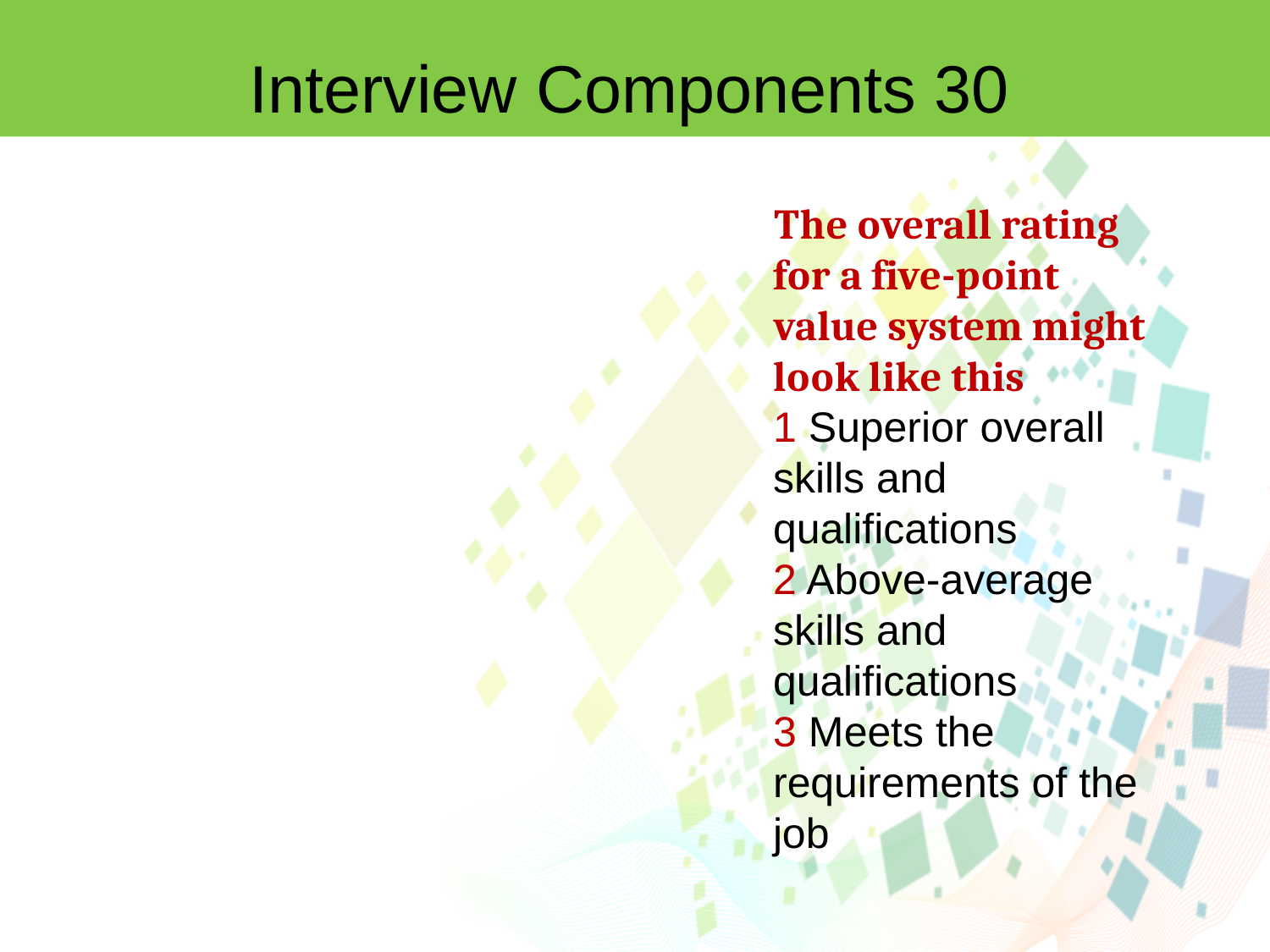

Interview Components 30
The overall rating for a five-point value system might look like this
1 Superior overall skills and qualifications
2 Above-average skills and qualifications
3 Meets the requirements of the job